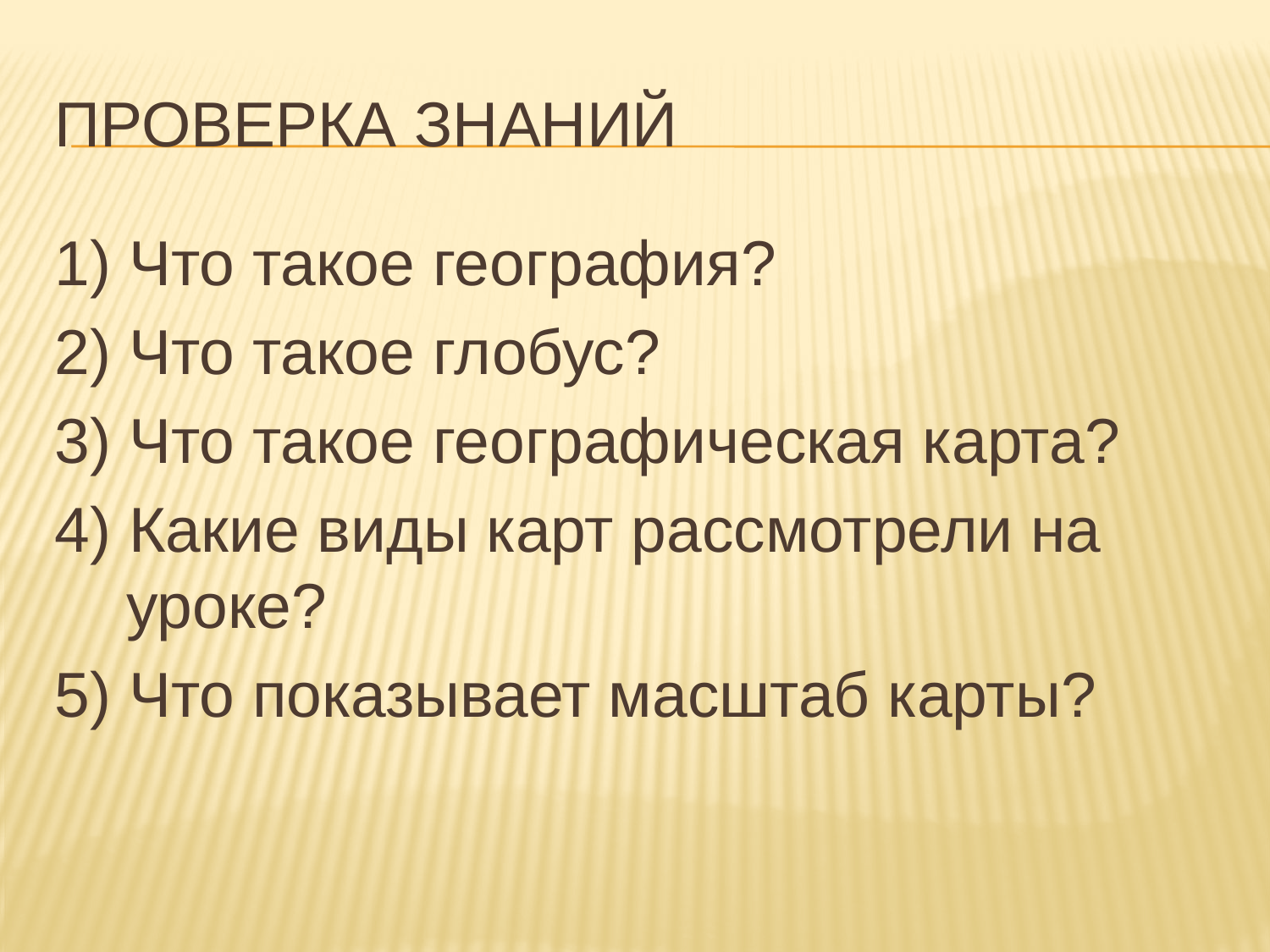

# Проверка знаний
1) Что такое география?
2) Что такое глобус?
3) Что такое географическая карта?
4) Какие виды карт рассмотрели на уроке?
5) Что показывает масштаб карты?